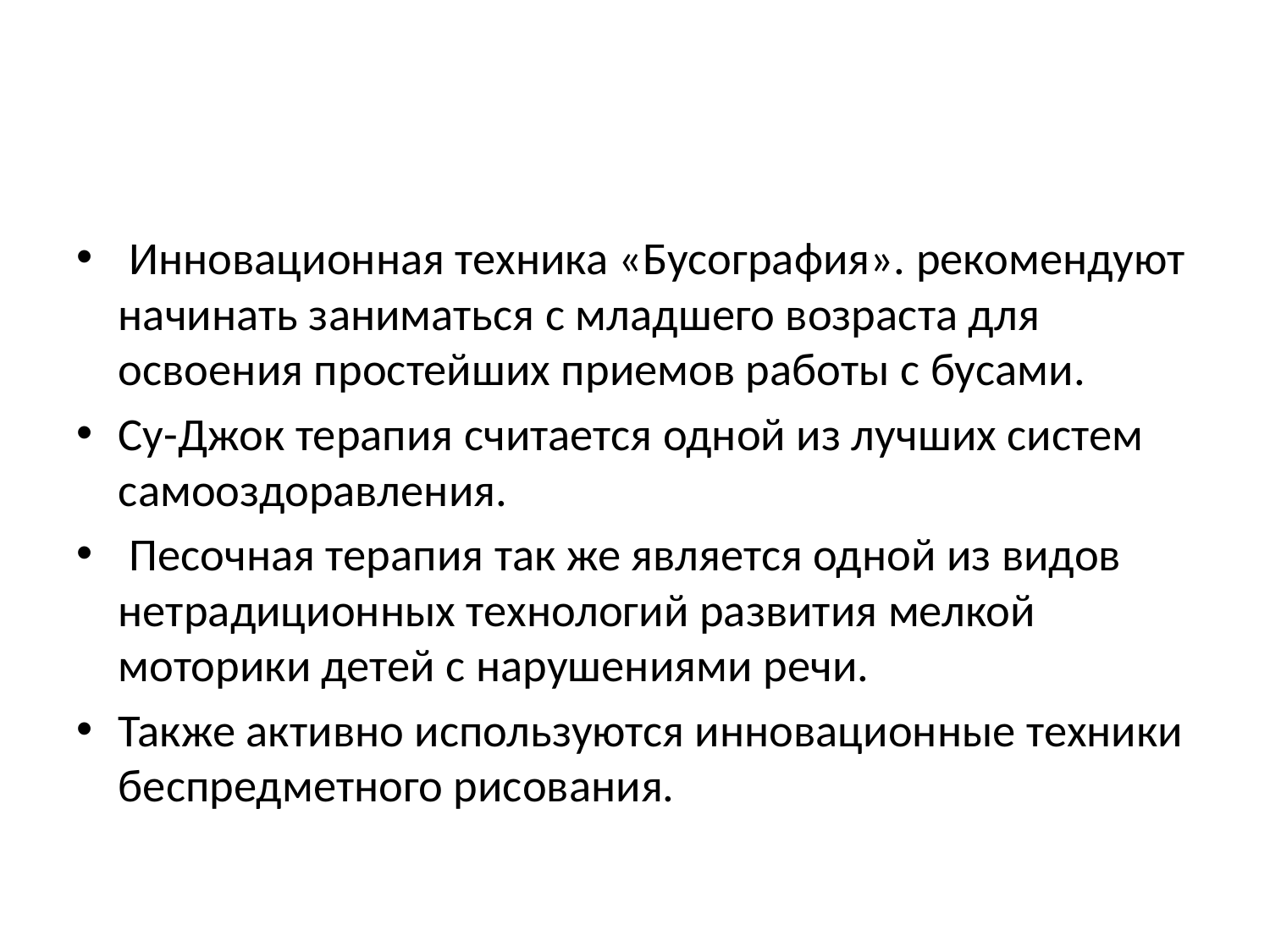

#
 Инновационная техника «Бусография». рекомендуют начинать заниматься с младшего возраста для освоения простейших приемов работы с бусами.
Су-Джок терапия считается одной из лучших систем самооздоравления.
 Песочная терапия так же является одной из видов нетрадиционных технологий развития мелкой моторики детей с нарушениями речи.
Также активно используются инновационные техники беспредметного рисования.